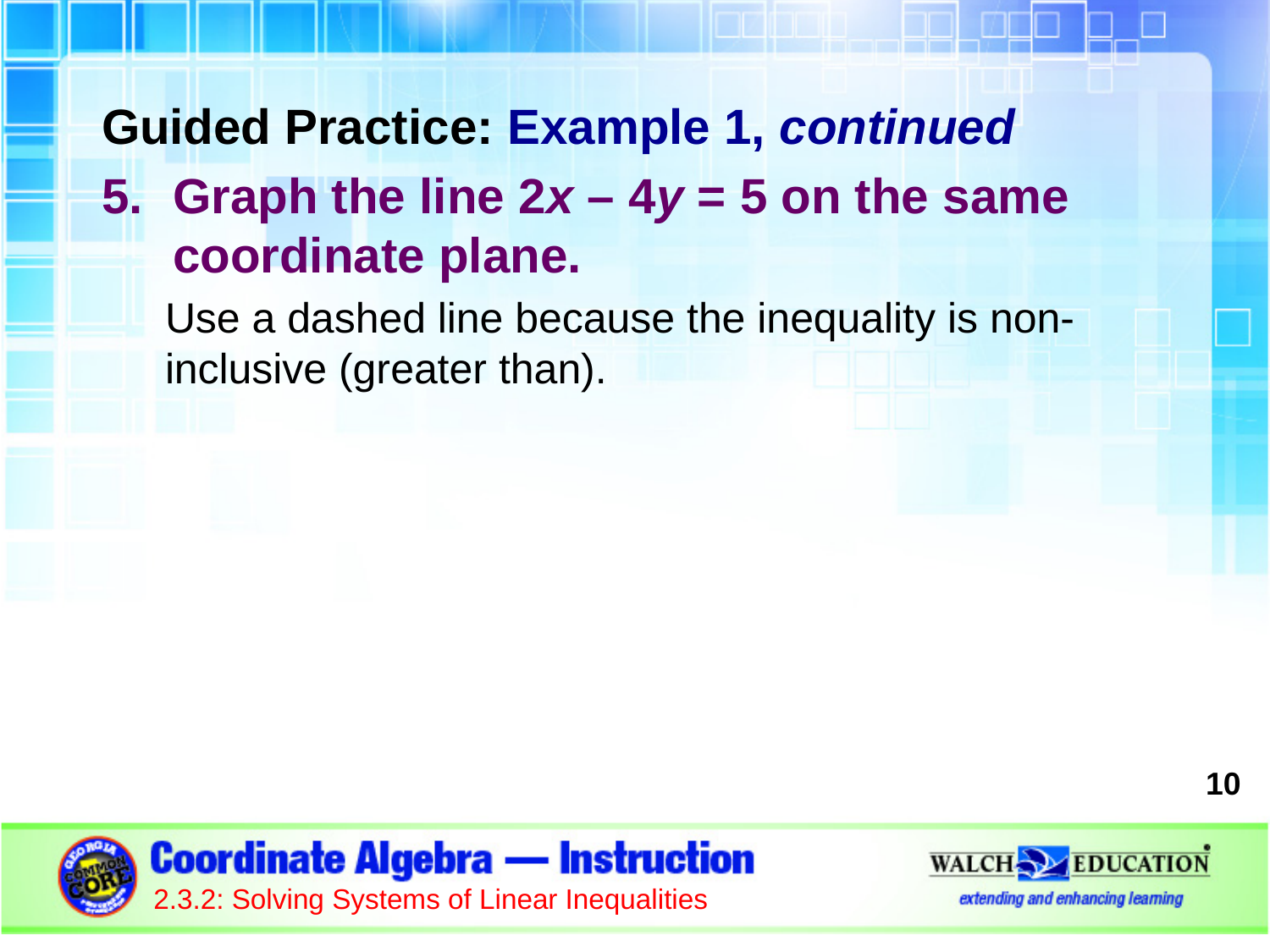

Guided Practice: Example 1, continued
Graph the line 2x – 4y = 5 on the same coordinate plane.
Use a dashed line because the inequality is non-inclusive (greater than).

10
2.3.2: Solving Systems of Linear Inequalities